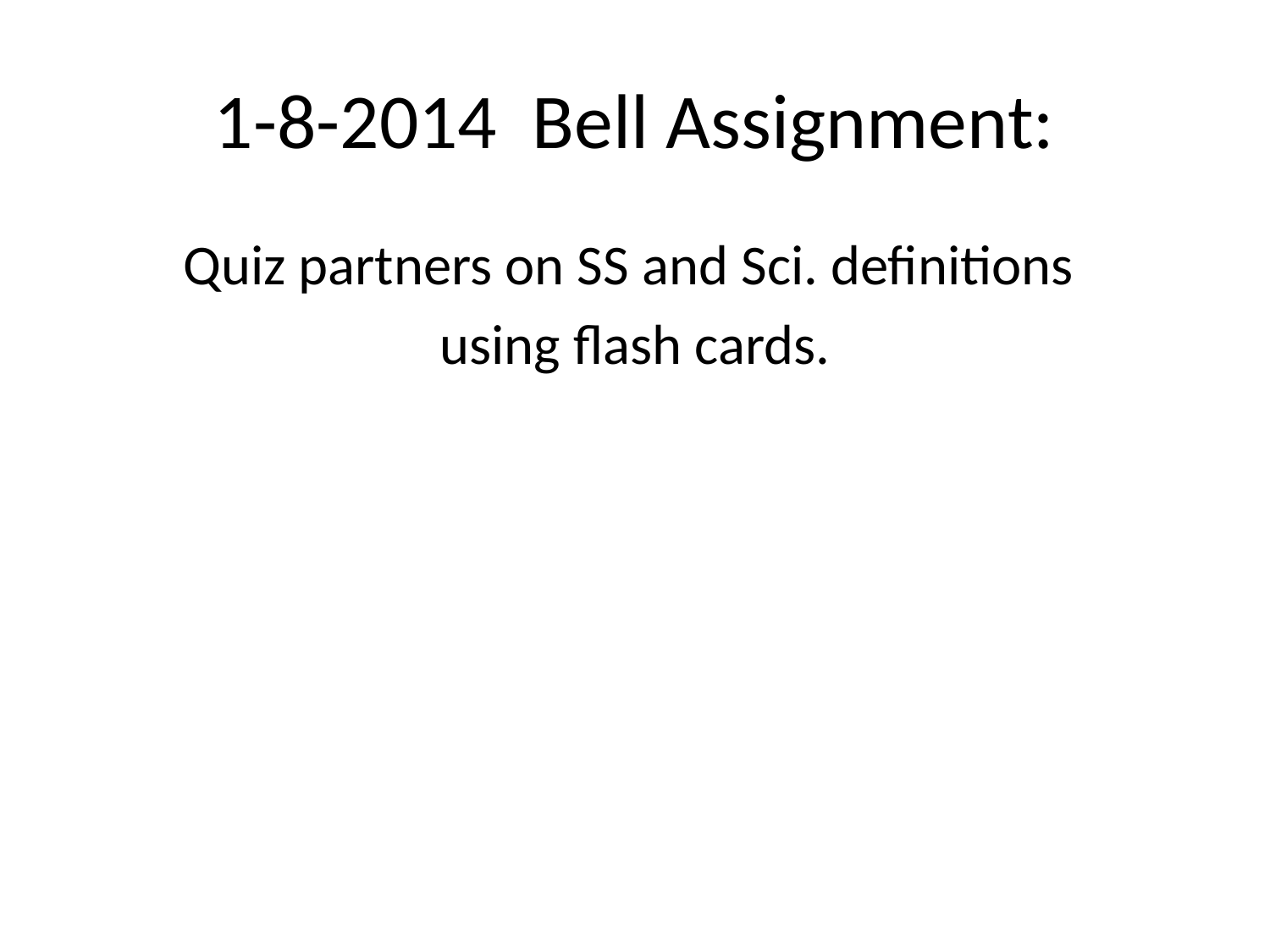

# 1-8-2014  Bell Assignment:
Quiz partners on SS and Sci. definitions
using flash cards.